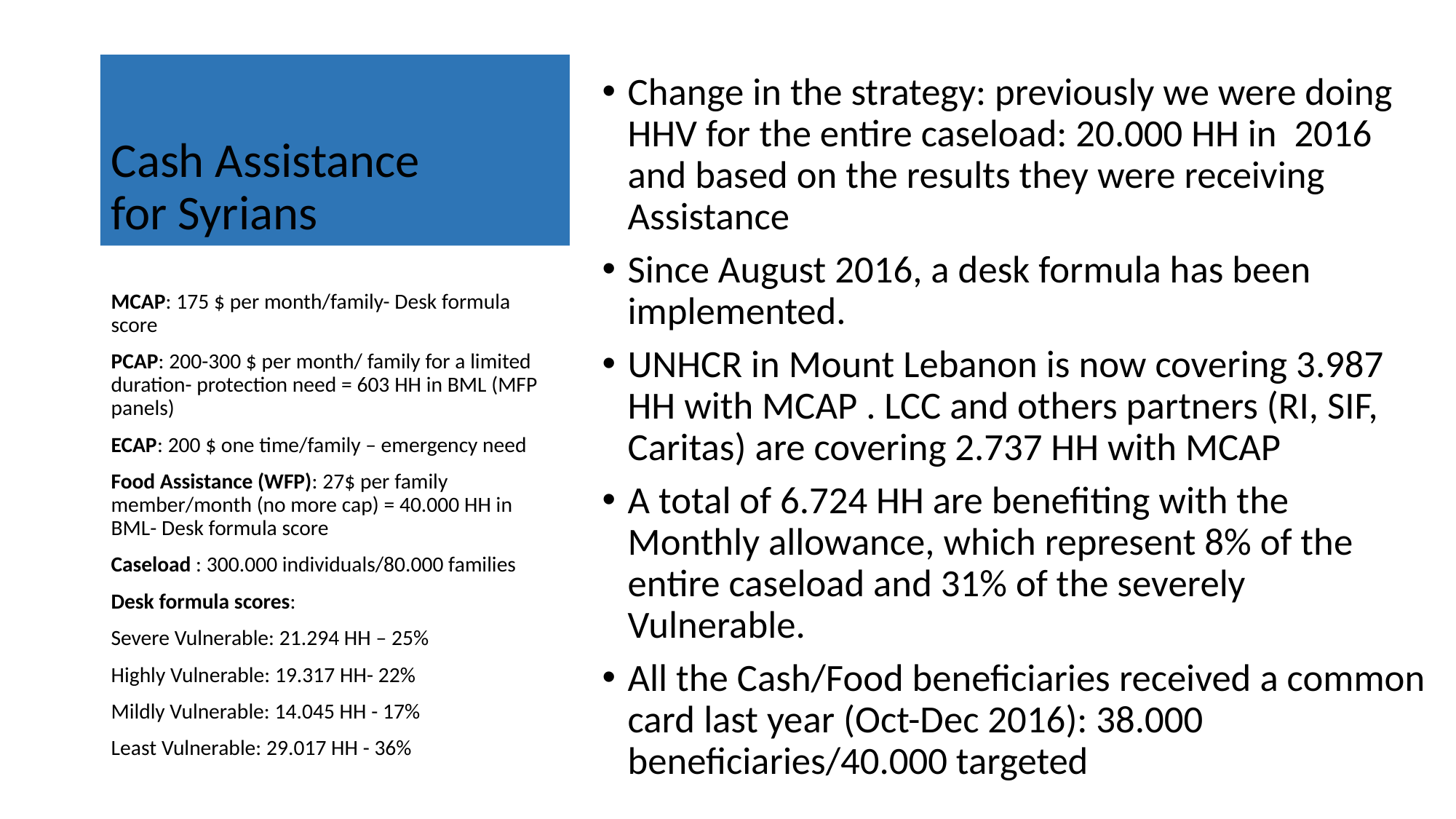

# Cash Assistance for Syrians
Change in the strategy: previously we were doing HHV for the entire caseload: 20.000 HH in  2016 and based on the results they were receiving Assistance
Since August 2016, a desk formula has been implemented.
UNHCR in Mount Lebanon is now covering 3.987 HH with MCAP . LCC and others partners (RI, SIF, Caritas) are covering 2.737 HH with MCAP
A total of 6.724 HH are benefiting with the Monthly allowance, which represent 8% of the entire caseload and 31% of the severely Vulnerable.
All the Cash/Food beneficiaries received a common card last year (Oct-Dec 2016): 38.000 beneficiaries/40.000 targeted

MCAP: 175 $ per month/family- Desk formula score
PCAP: 200-300 $ per month/ family for a limited duration- protection need = 603 HH in BML (MFP panels)
ECAP: 200 $ one time/family – emergency need
Food Assistance (WFP): 27$ per family member/month (no more cap) = 40.000 HH in BML- Desk formula score
Caseload : 300.000 individuals/80.000 families
Desk formula scores:
Severe Vulnerable: 21.294 HH – 25%
Highly Vulnerable: 19.317 HH- 22%
Mildly Vulnerable: 14.045 HH - 17%
Least Vulnerable: 29.017 HH - 36%